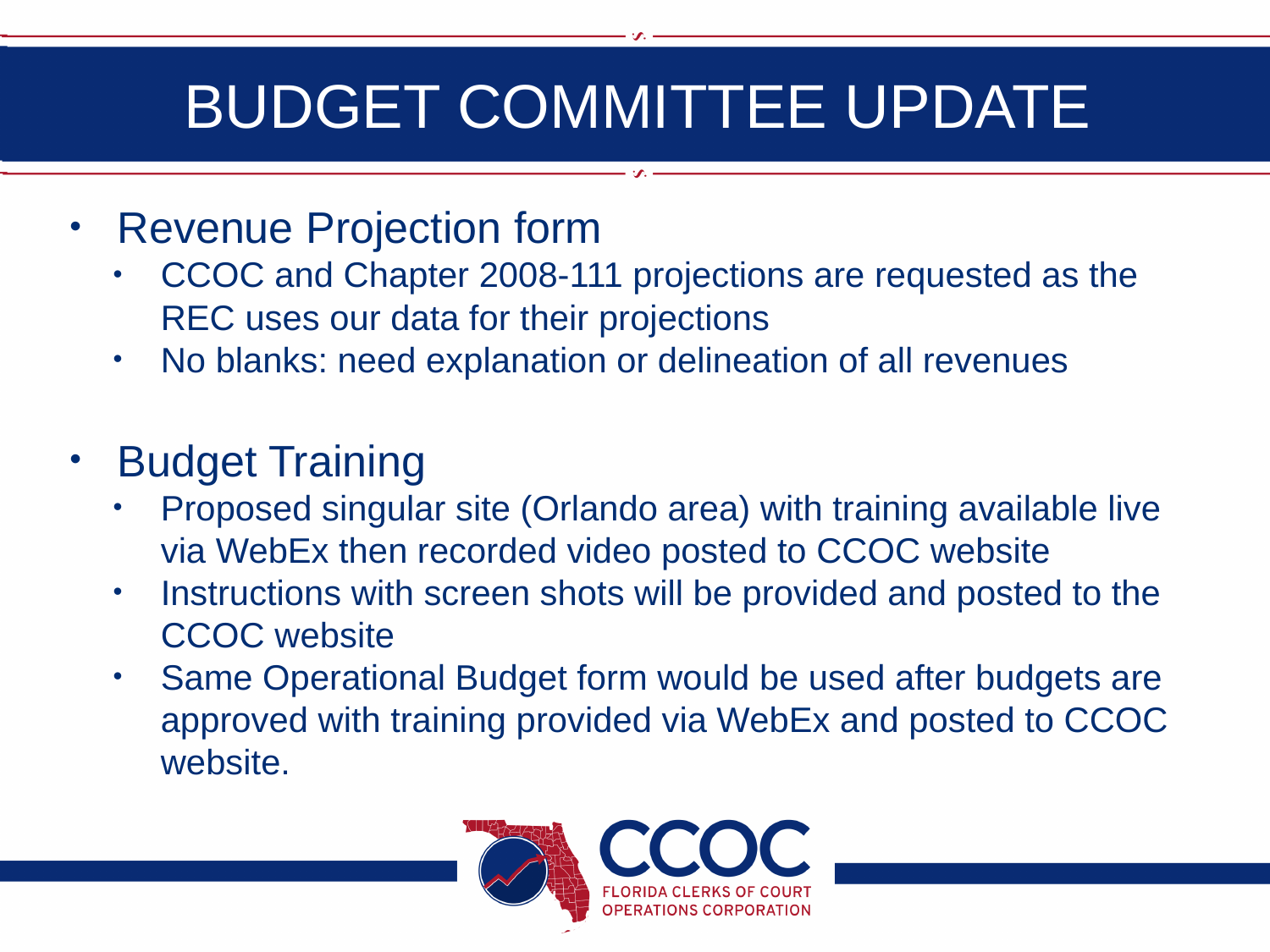

# BUDGET COMMITTEE UPDATE
Revenue Projection form
CCOC and Chapter 2008-111 projections are requested as the REC uses our data for their projections
No blanks: need explanation or delineation of all revenues

Budget Training
Proposed singular site (Orlando area) with training available live via WebEx then recorded video posted to CCOC website
Instructions with screen shots will be provided and posted to the CCOC website
Same Operational Budget form would be used after budgets are approved with training provided via WebEx and posted to CCOC website.